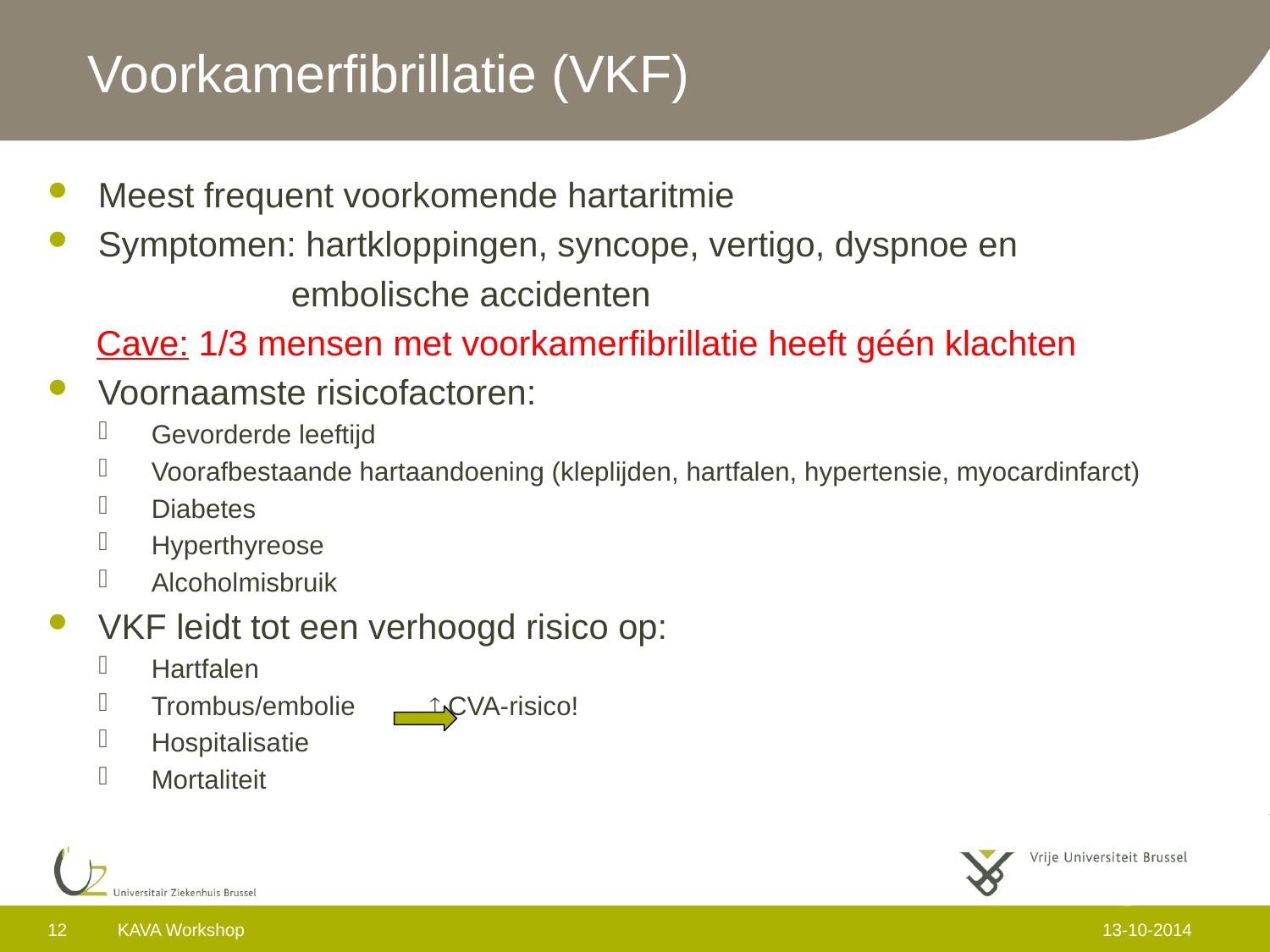

# Voorkamerfibrillatie (VKF)
Meest frequent voorkomende hartaritmie
Symptomen: hartkloppingen, syncope, vertigo, dyspnoe en
                         embolische accidenten
     Cave: 1/3 mensen met voorkamerfibrillatie heeft géén klachten
Voornaamste risicofactoren:
Gevorderde leeftijd
Voorafbestaande hartaandoening (kleplijden, hartfalen, hypertensie, myocardinfarct)
Diabetes
Hyperthyreose
Alcoholmisbruik
VKF leidt tot een verhoogd risico op:
Hartfalen
Trombus/embolie          ↑ CVA-risico!
Hospitalisatie
Mortaliteit

12
KAVA Workshop
13-10-2014